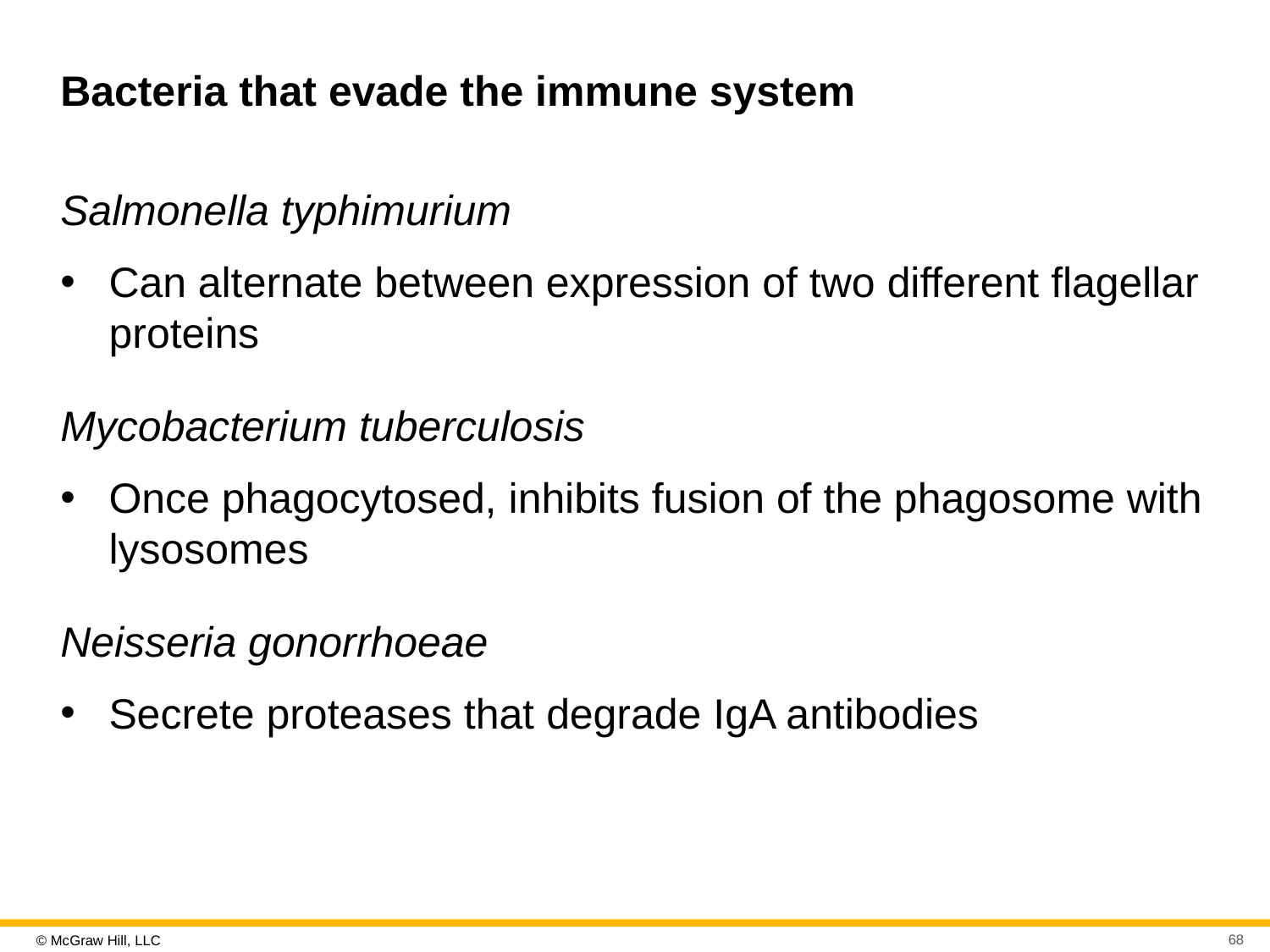

# Bacteria that evade the immune system
Salmonella typhimurium
Can alternate between expression of two different flagellar proteins
Mycobacterium tuberculosis
Once phagocytosed, inhibits fusion of the phagosome with lysosomes
Neisseria gonorrhoeae
Secrete proteases that degrade IgA antibodies
68